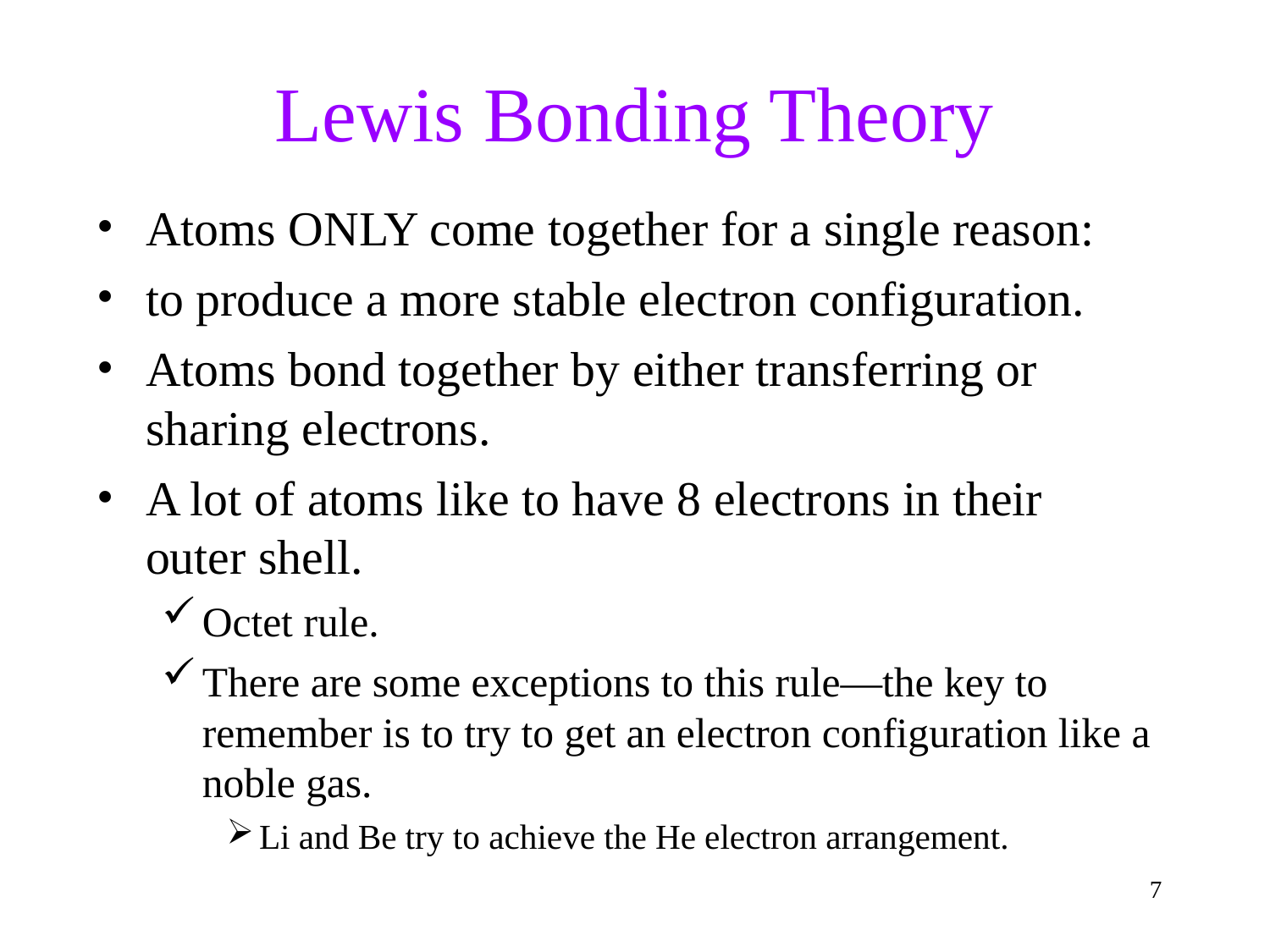

Lewis Bonding Theory
Atoms ONLY come together for a single reason:
to produce a more stable electron configuration.
Atoms bond together by either transferring or sharing electrons.
A lot of atoms like to have 8 electrons in their outer shell.
Octet rule.
There are some exceptions to this rule—the key to remember is to try to get an electron configuration like a noble gas.
Li and Be try to achieve the He electron arrangement.

7